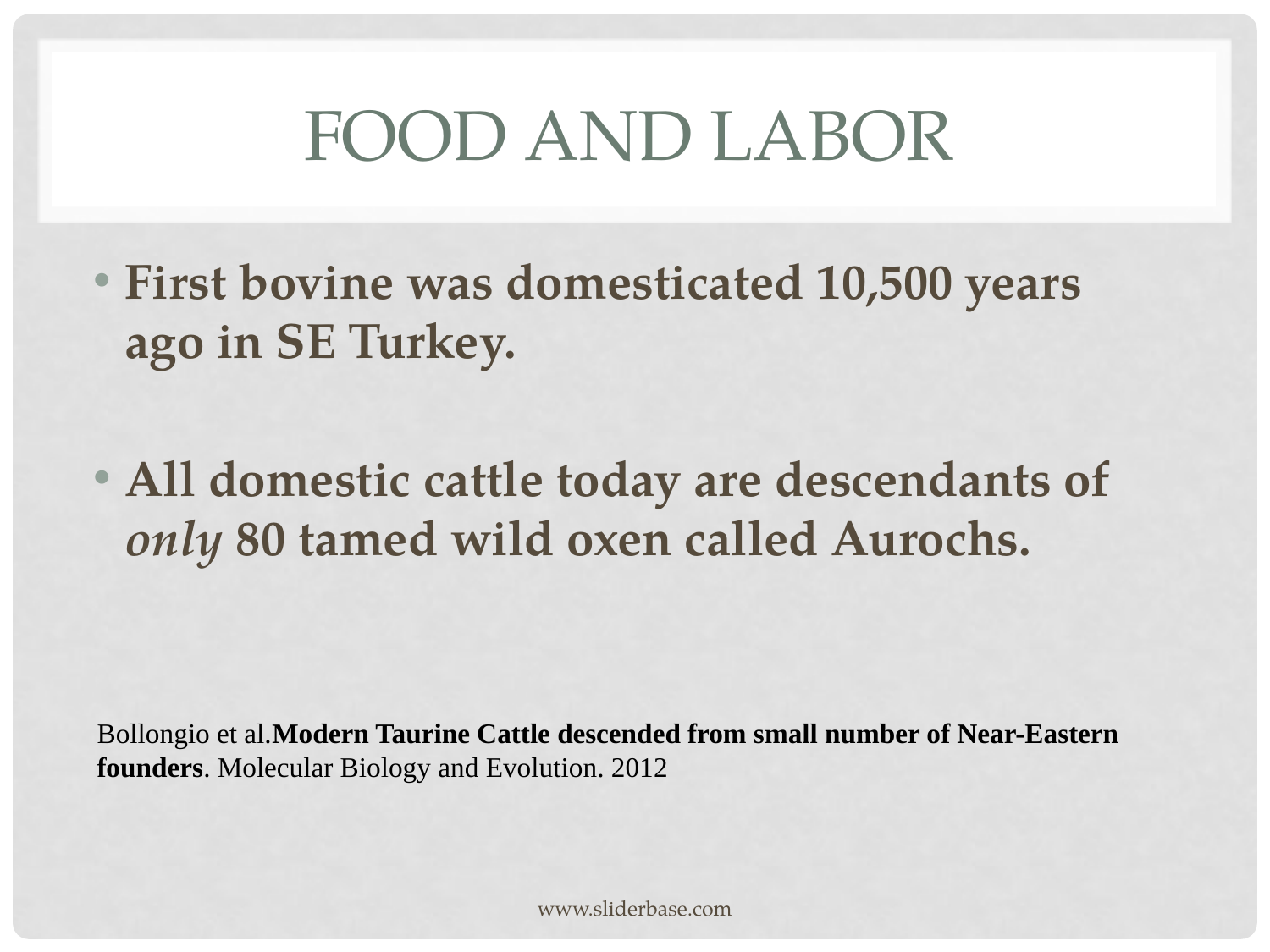

# Food and Labor
First bovine was domesticated 10,500 years ago in SE Turkey.

All domestic cattle today are descendants of only 80 tamed wild oxen called Aurochs.

Bollongio et al.Modern Taurine Cattle descended from small number of Near-Eastern founders. Molecular Biology and Evolution. 2012
www.sliderbase.com